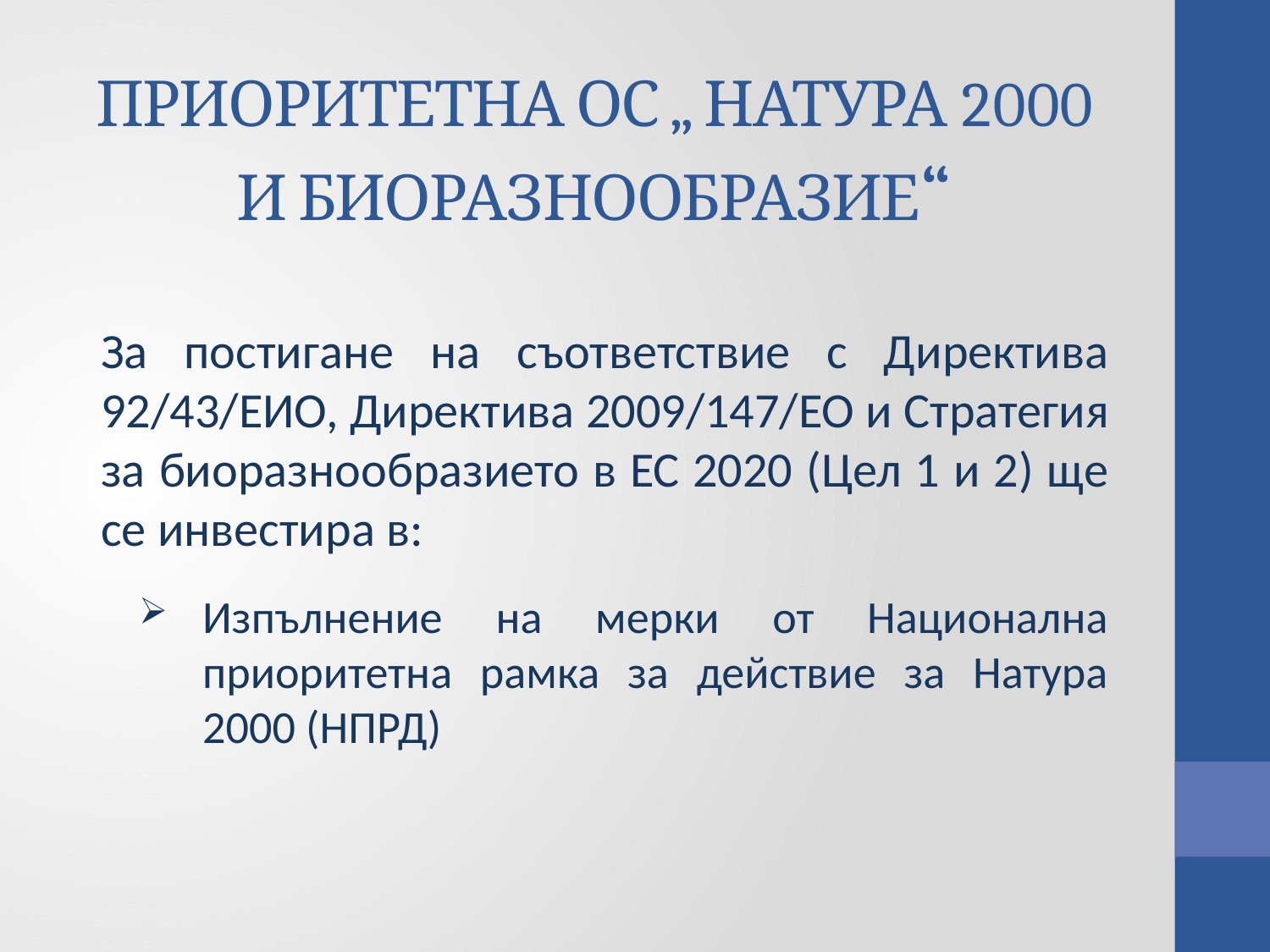

# ПРИОРИТЕТНА ОС „ НАТУРА 2000 И БИОРАЗНООБРАЗИЕ“

За постигане на съответствие с Директива 92/43/ЕИО, Директива 2009/147/ЕО и Стратегия за биоразнообразието в ЕС 2020 (Цел 1 и 2) ще се инвестира в:
Изпълнение на мерки от Национална приоритетна рамка за действие за Натура 2000 (НПРД)